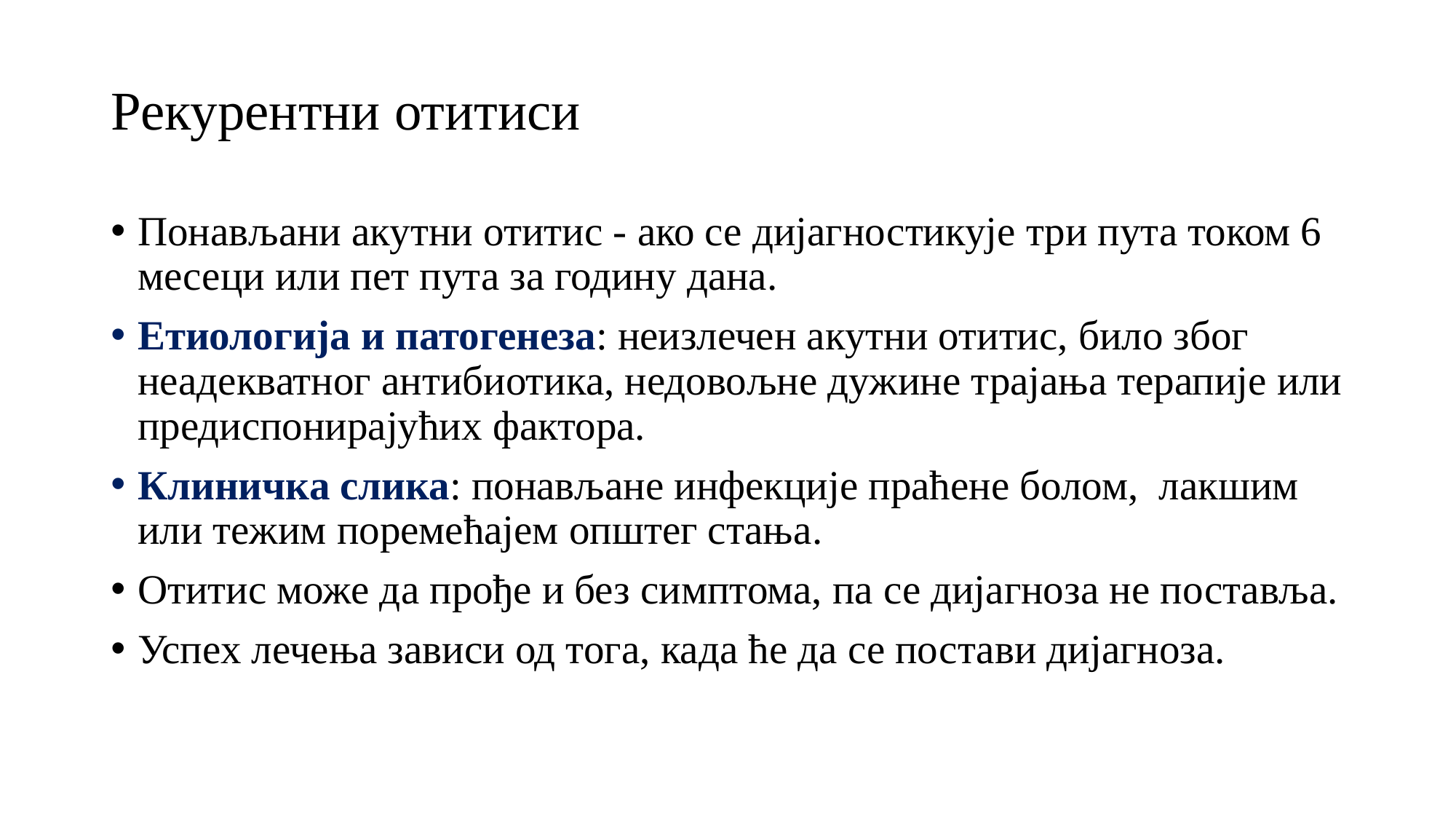

# Рекурентни отитиси
Понављани акутни отитис - ако се дијагностикује три пута током 6 месеци или пет пута за годину дана.
Етиологија и патогенеза: неизлечен акутни отитис, било због неадекватног антибиотика, недовољне дужине трајања терапије или предиспонирајућих фактора.
Клиничка слика: понављане инфекције праћене болом,  лакшим или тежим поремећајем општег стања.
Отитис може да прође и без симптома, па се дијагноза не поставља.
Успех лечења зависи од тога, када ће да се постави дијагноза.